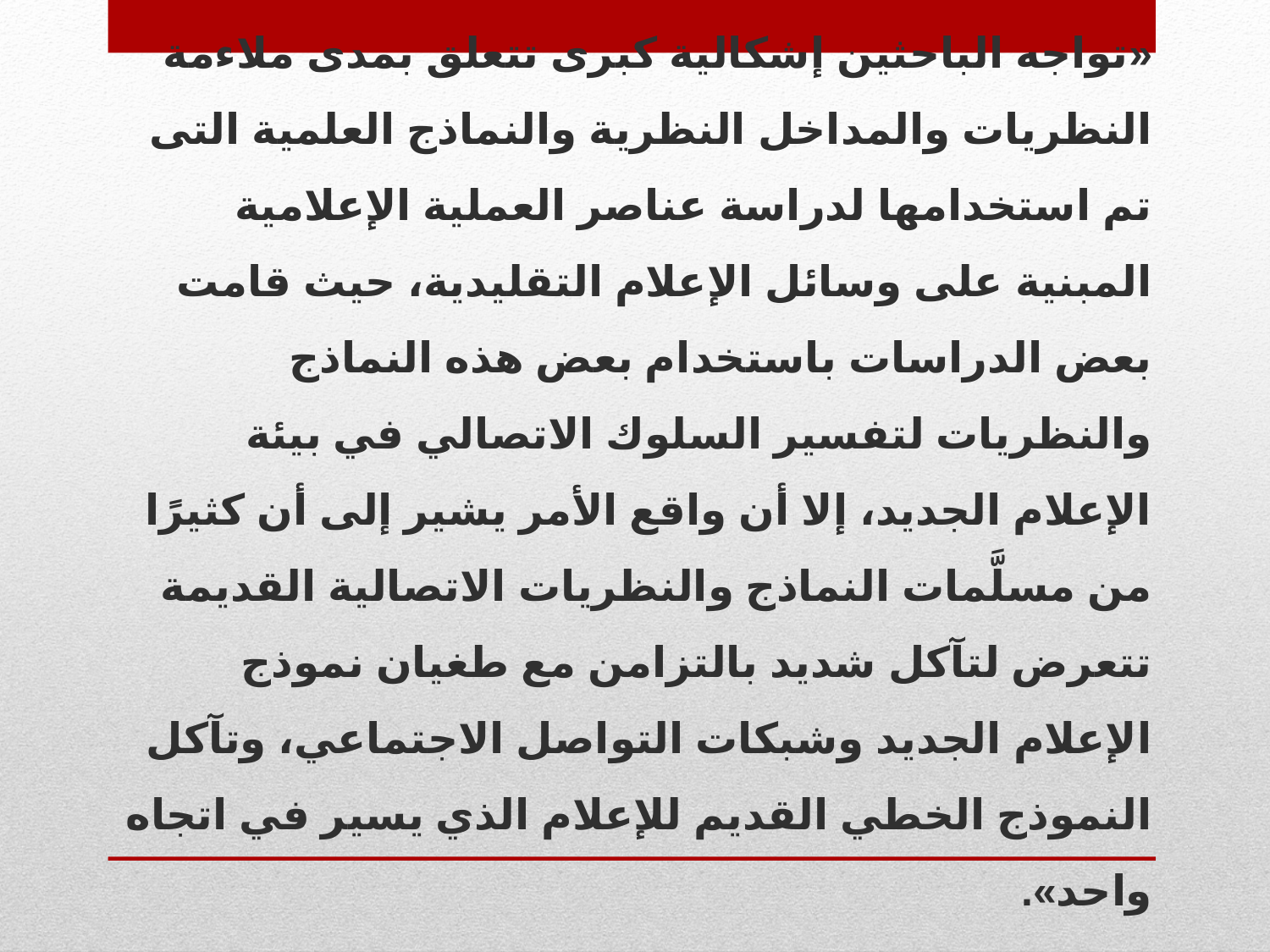

«تواجه الباحثين إشكالية كبرى تتعلق بمدى ملاءمة النظريات والمداخل النظرية والنماذج العلمية التى تم استخدامها لدراسة عناصر العملية الإعلامية المبنية على وسائل الإعلام التقليدية، حيث قامت بعض الدراسات باستخدام بعض هذه النماذج والنظريات لتفسير السلوك الاتصالي في بيئة الإعلام الجديد، إلا أن واقع الأمر يشير إلى أن كثيرًا من مسلَّمات النماذج والنظريات الاتصالية القديمة تتعرض لتآكل شديد بالتزامن مع طغيان نموذج الإعلام الجديد وشبكات التواصل الاجتماعي، وتآكل النموذج الخطي القديم للإعلام الذي يسير في اتجاه واحد».